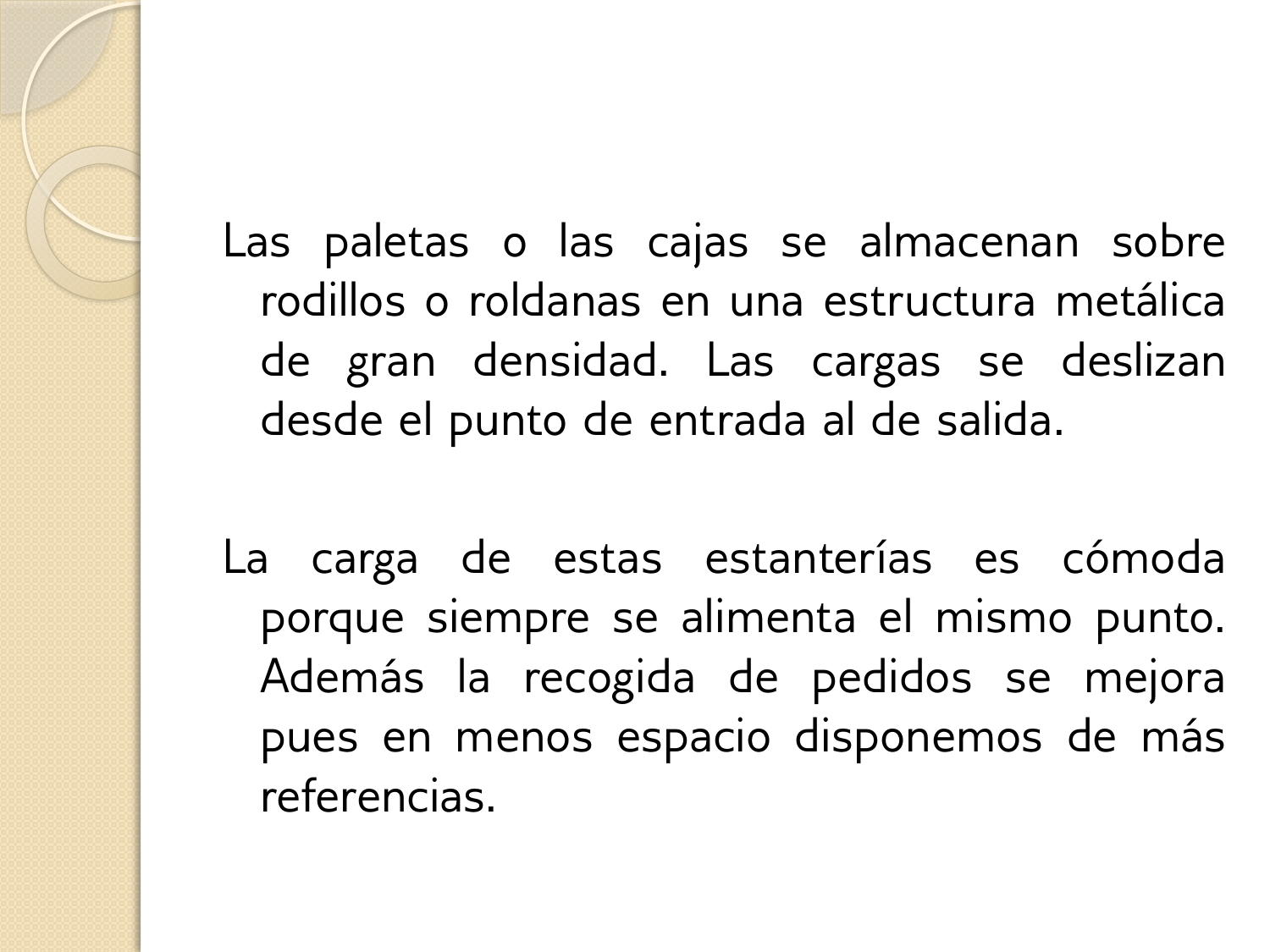

#
Las paletas o las cajas se almacenan sobre rodillos o roldanas en una estructura metálica de gran densidad. Las cargas se deslizan desde el punto de entrada al de salida.

La carga de estas estanterías es cómoda porque siempre se alimenta el mismo punto. Además la recogida de pedidos se mejora pues en menos espacio disponemos de más referencias.